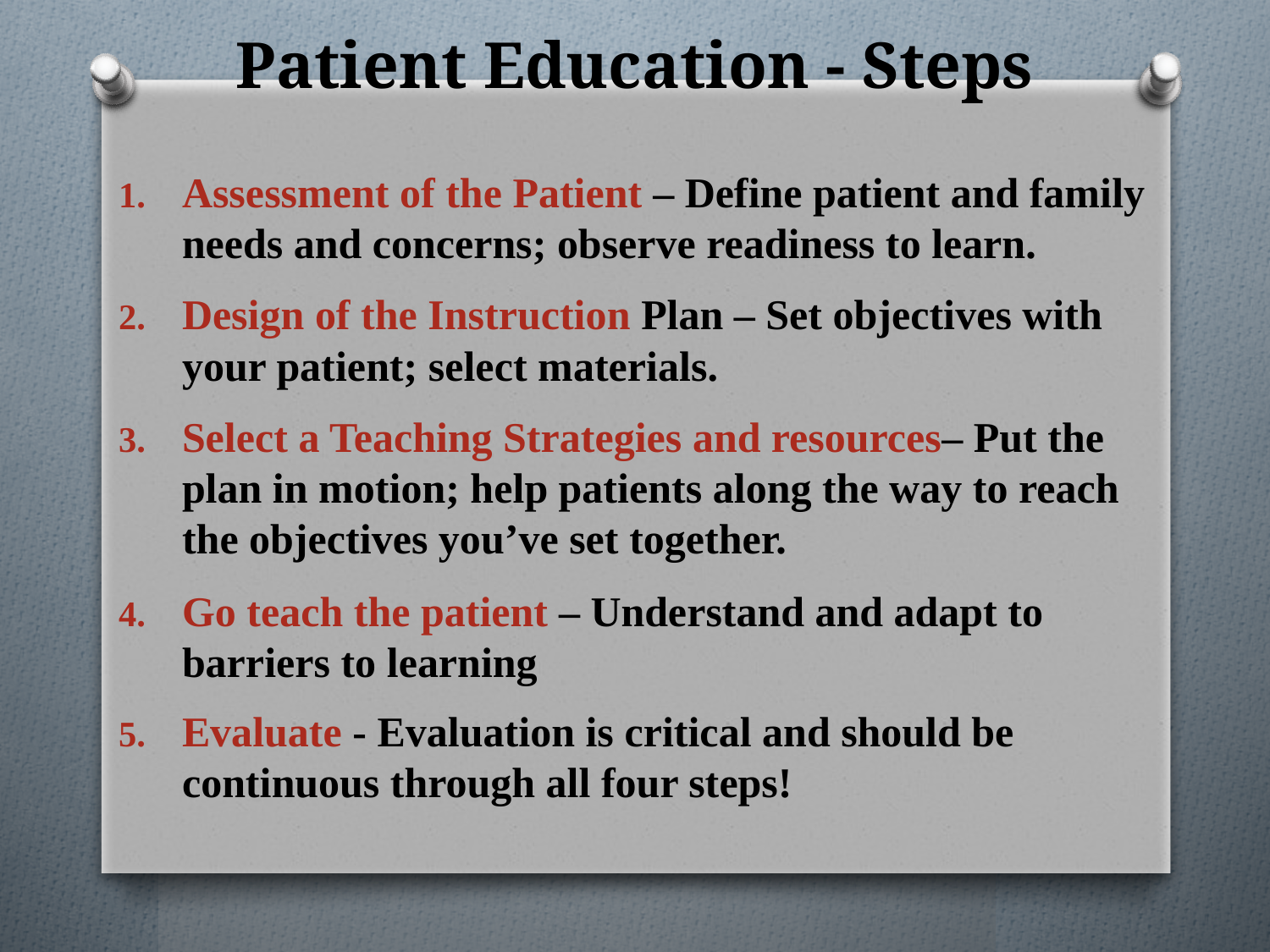

# Patient Education - Steps
Assessment of the Patient – Define patient and family needs and concerns; observe readiness to learn.
Design of the Instruction Plan – Set objectives with your patient; select materials.
Select a Teaching Strategies and resources– Put the plan in motion; help patients along the way to reach the objectives you’ve set together.
Go teach the patient – Understand and adapt to barriers to learning
Evaluate - Evaluation is critical and should be continuous through all four steps!